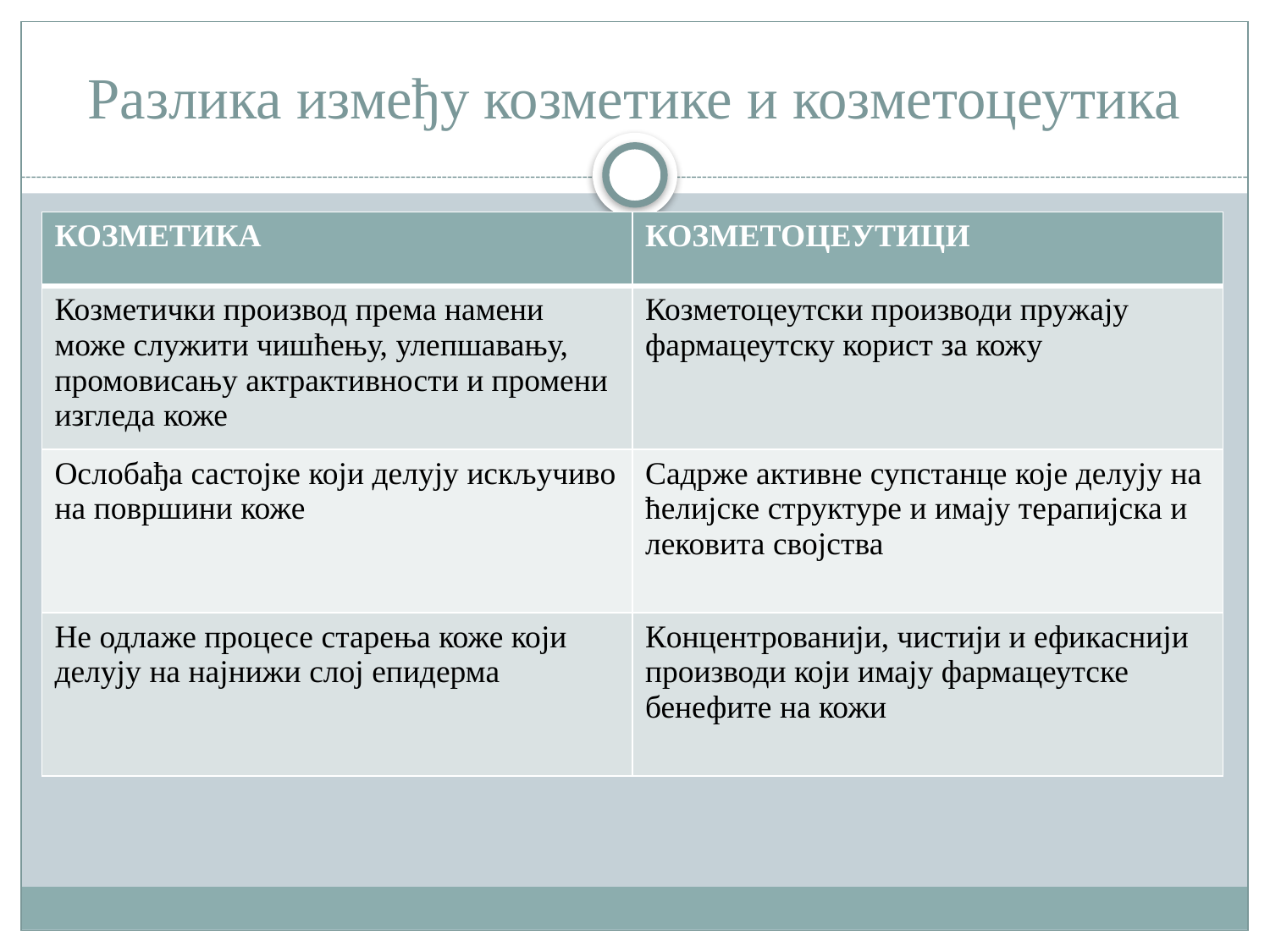

# Разлика између козметике и козметоцеутика
| КОЗМЕТИКА | КОЗМЕТОЦЕУТИЦИ |
| --- | --- |
| Козметички производ према намени може служити чишћењу, улепшавању, промовисању актрактивности и промени изгледа коже | Козметоцеутски производи пружају фармацеутску корист за кожу |
| Ослобађа састојке који делују искључиво на површини коже | Садрже активне супстанце које делују на ћелијске структуре и имају терапијска и лековита својства |
| Не одлаже процесе старења коже који делују на најнижи слој епидерма | Концентрованији, чистији и ефикаснији производи који имају фармацеутске бенефите на кожи |